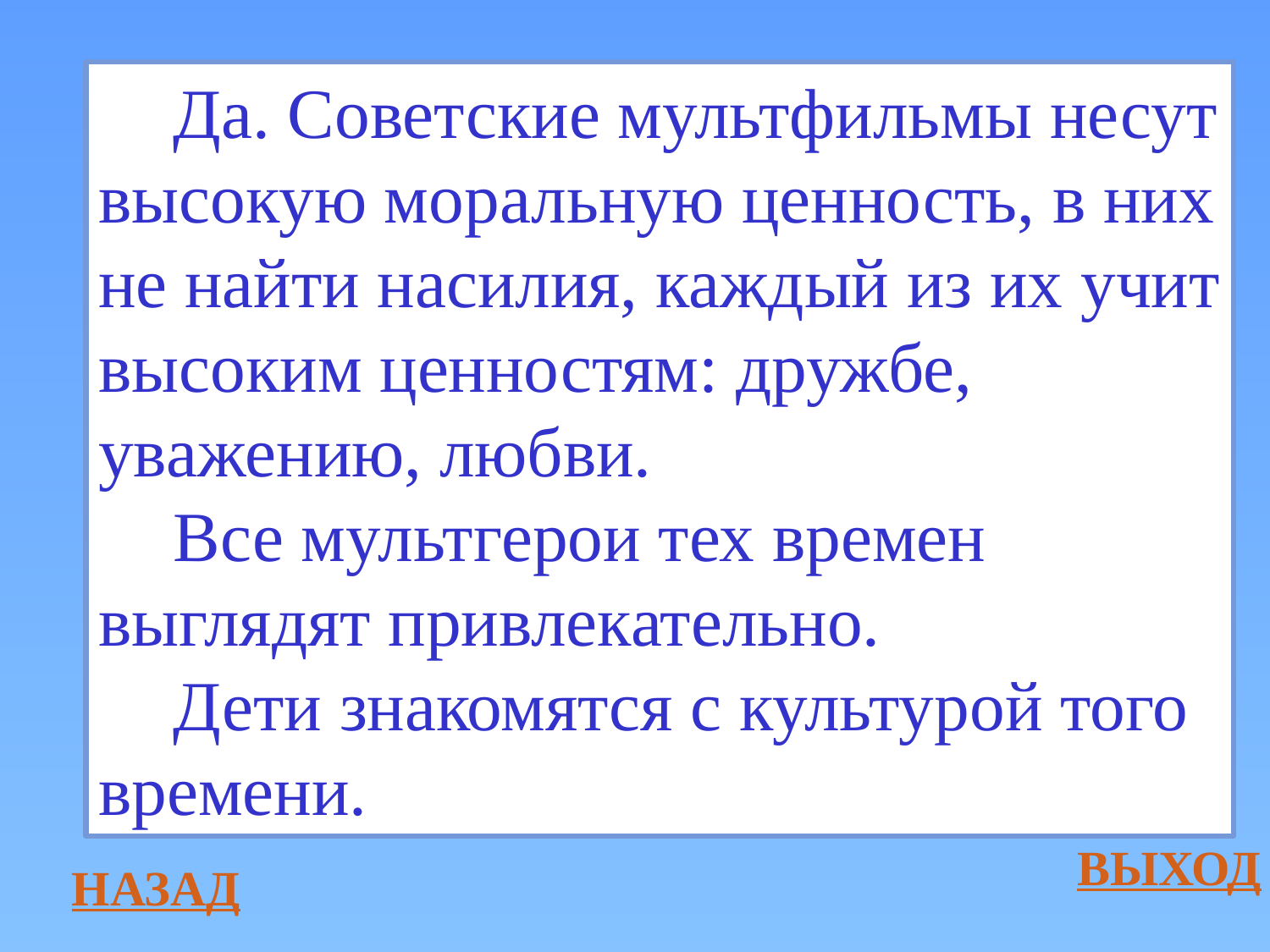

Да. Советские мультфильмы несут высокую моральную ценность, в них не найти насилия, каждый из их учит высоким ценностям: дружбе, уважению, любви.
Все мультгерои тех времен выглядят привлекательно.
Дети знакомятся с культурой того времени.
ВЫХОД
НАЗАД